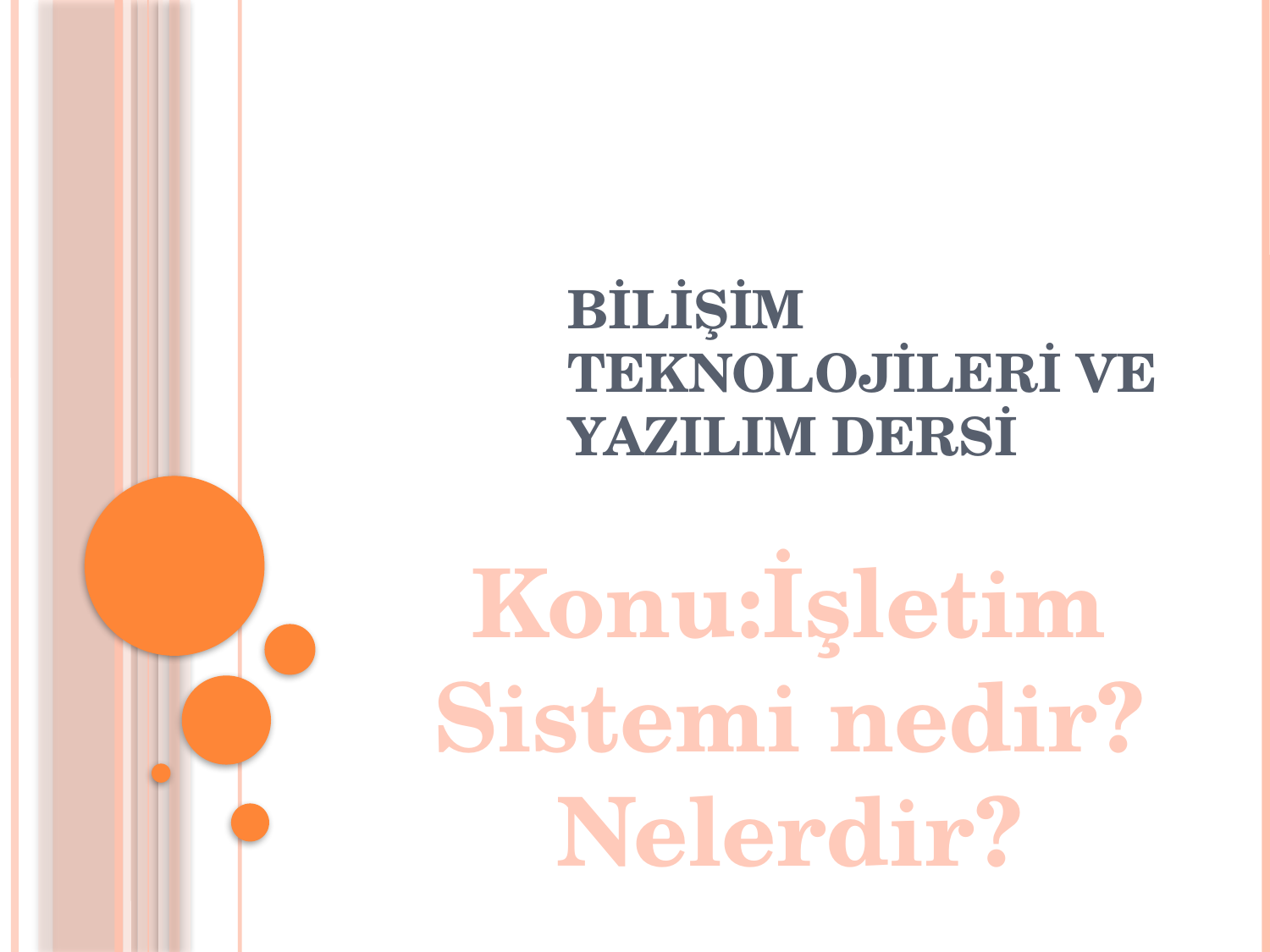

# BİLİŞİM TEKNOLOJİLERİ VE YAZILIM DERSİ
Konu:İşletim Sistemi nedir?Nelerdir?